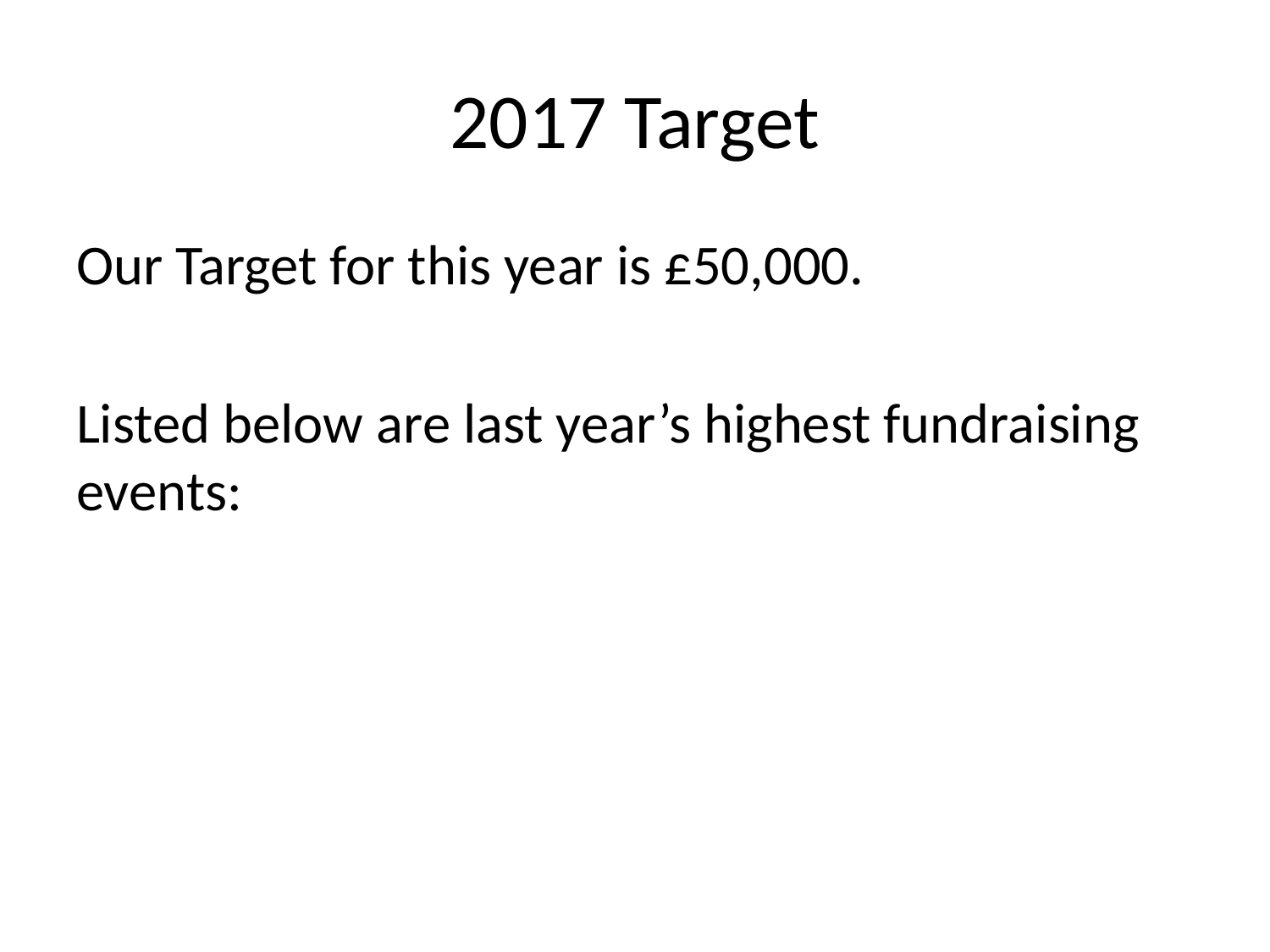

# 2017 Target
Our Target for this year is £50,000.

Listed below are last year’s highest fundraising events: